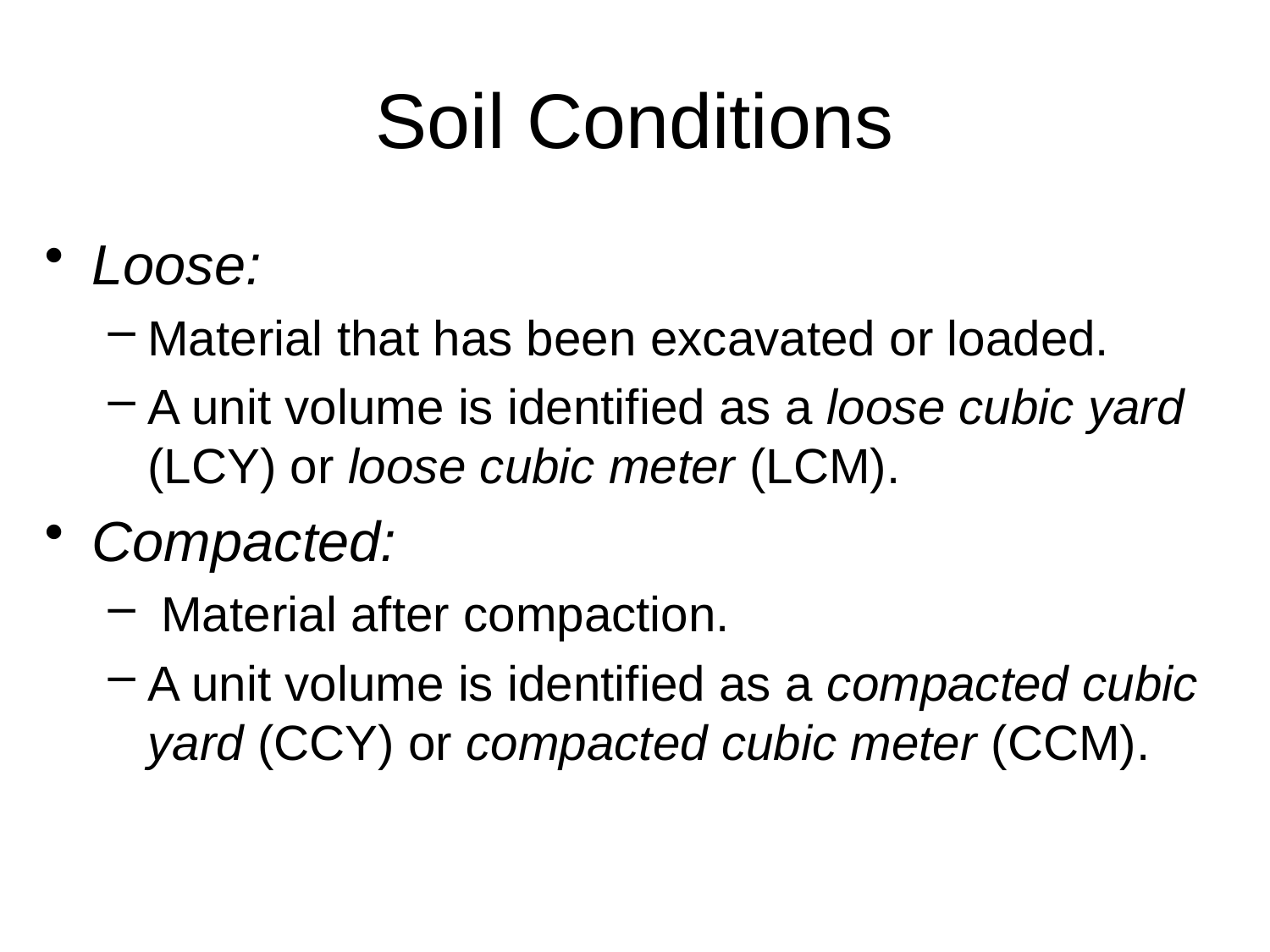

# Soil Conditions
Loose:
Material that has been excavated or loaded.
A unit volume is identified as a loose cubic yard (LCY) or loose cubic meter (LCM).
Compacted:
 Material after compaction.
A unit volume is identified as a compacted cubic yard (CCY) or compacted cubic meter (CCM).